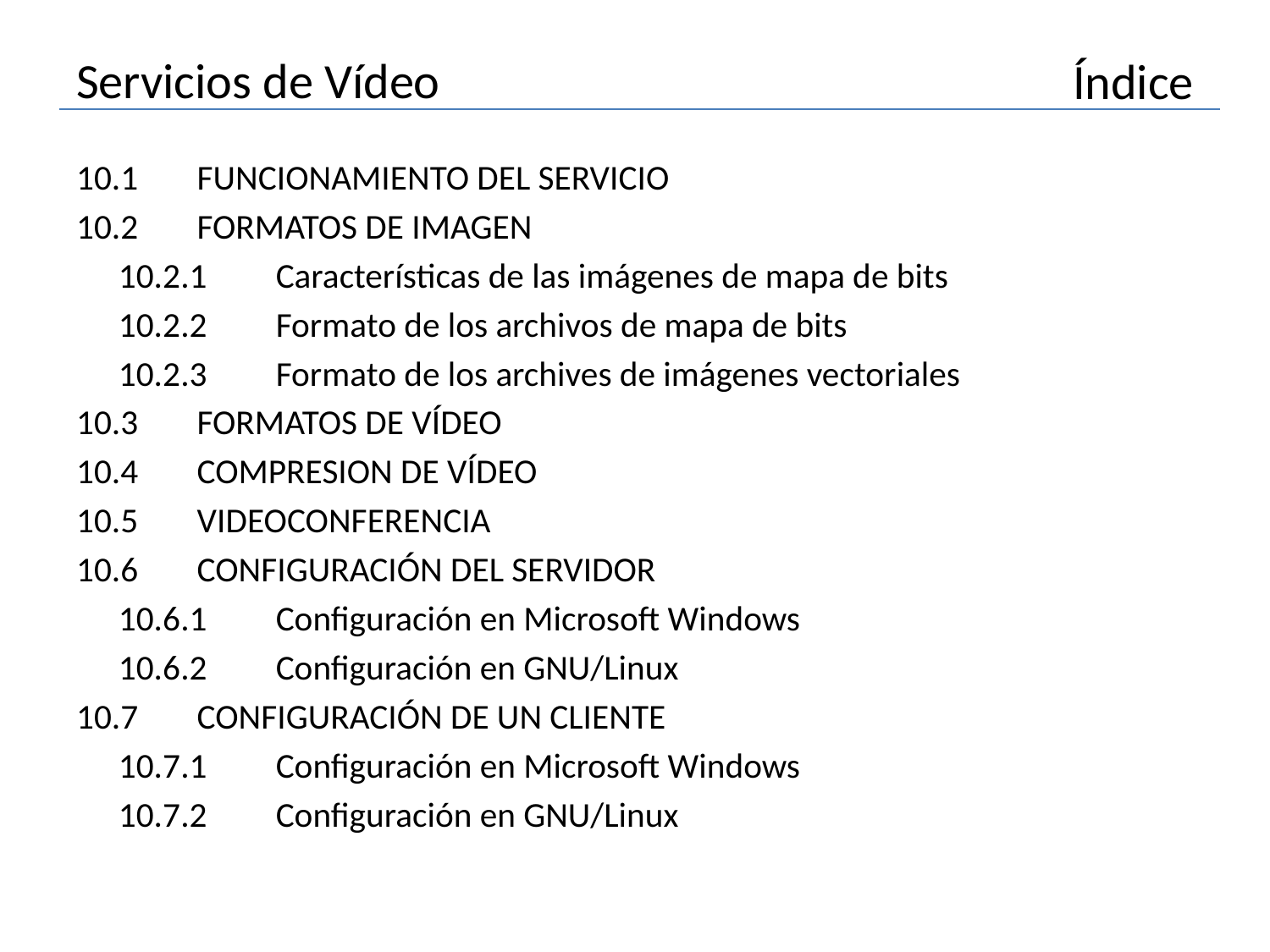

# Servicios de Vídeo
Índice
10.1	FUNCIONAMIENTO DEL SERVICIO
10.2	FORMATOS DE IMAGEN
	10.2.1	Características de las imágenes de mapa de bits
	10.2.2	Formato de los archivos de mapa de bits
	10.2.3	Formato de los archives de imágenes vectoriales
10.3	FORMATOS DE VÍDEO
10.4	COMPRESION DE VÍDEO
10.5	VIDEOCONFERENCIA
10.6	CONFIGURACIÓN DEL SERVIDOR
	10.6.1	Configuración en Microsoft Windows
	10.6.2	Configuración en GNU/Linux
10.7	CONFIGURACIÓN DE UN CLIENTE
	10.7.1	Configuración en Microsoft Windows
	10.7.2	Configuración en GNU/Linux